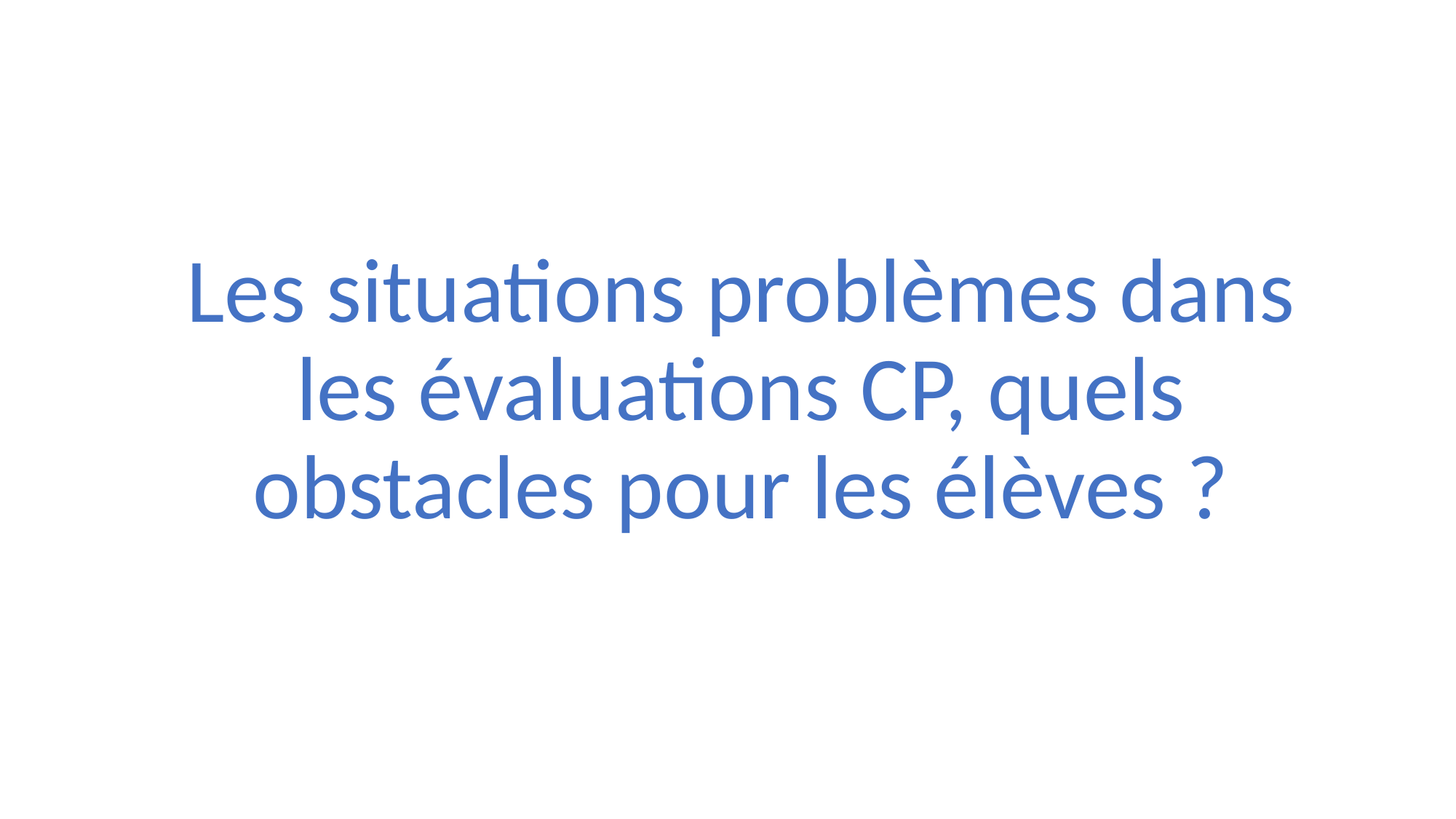

# Les situations problèmes dans les évaluations CP, quels obstacles pour les élèves ?